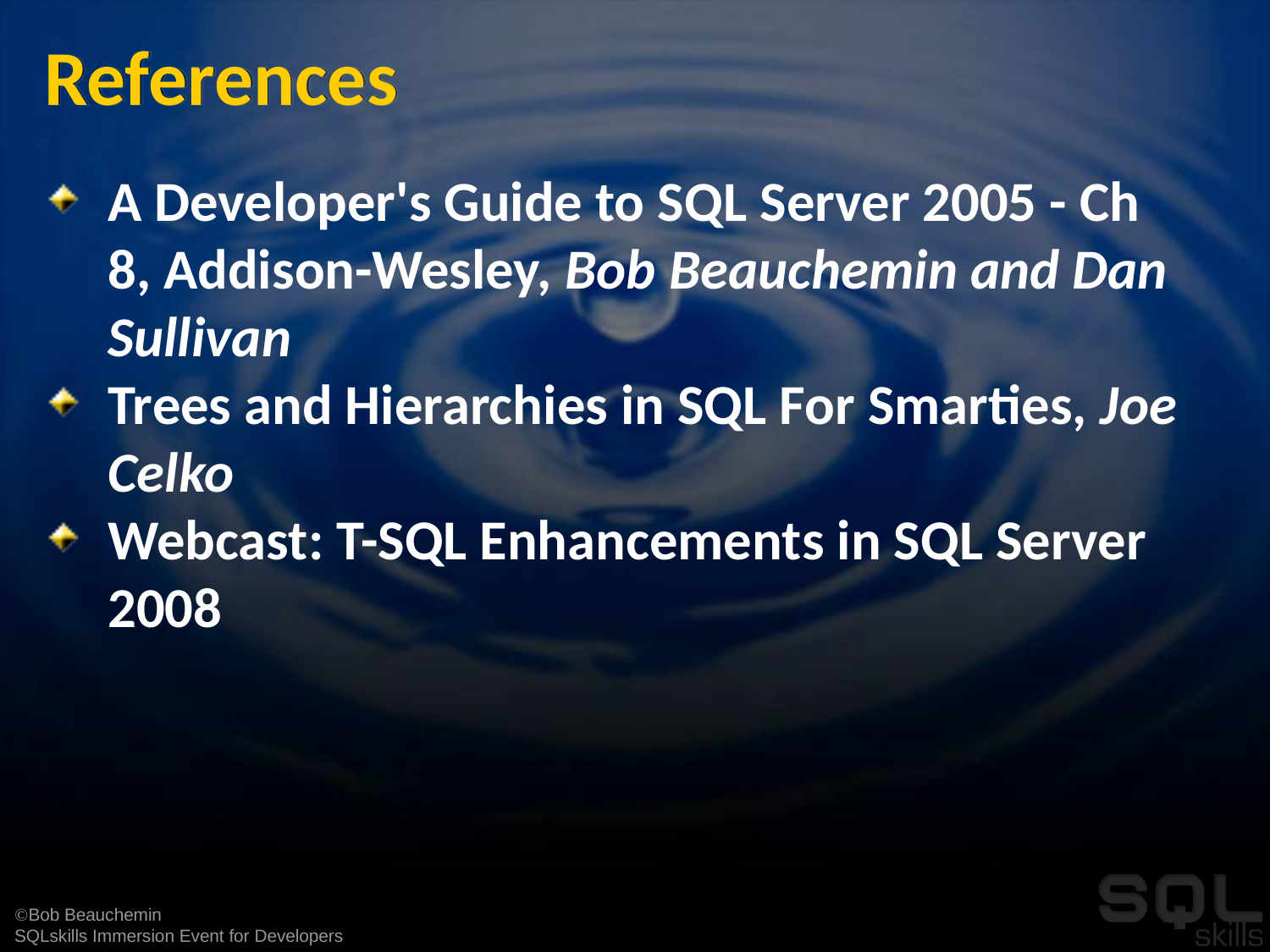

# References
A Developer's Guide to SQL Server 2005 - Ch 8, Addison-Wesley, Bob Beauchemin and Dan Sullivan
Trees and Hierarchies in SQL For Smarties, Joe Celko
Webcast: T-SQL Enhancements in SQL Server 2008